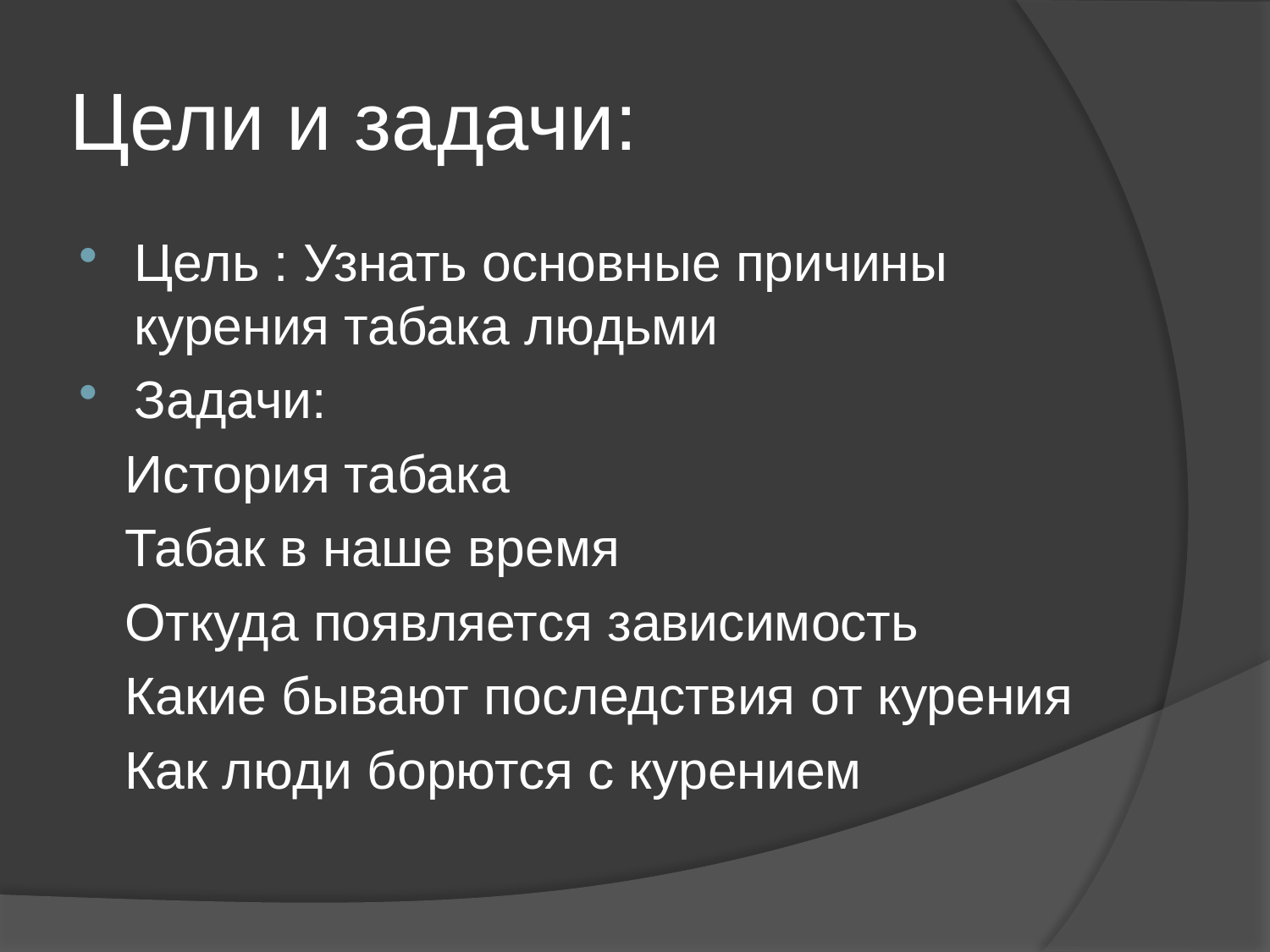

# Цели и задачи:
Цель : Узнать основные причины курения табака людьми
Задачи:
   История табака
   Табак в наше время
   Откуда появляется зависимость
   Какие бывают последствия от курения
   Как люди борются с курением